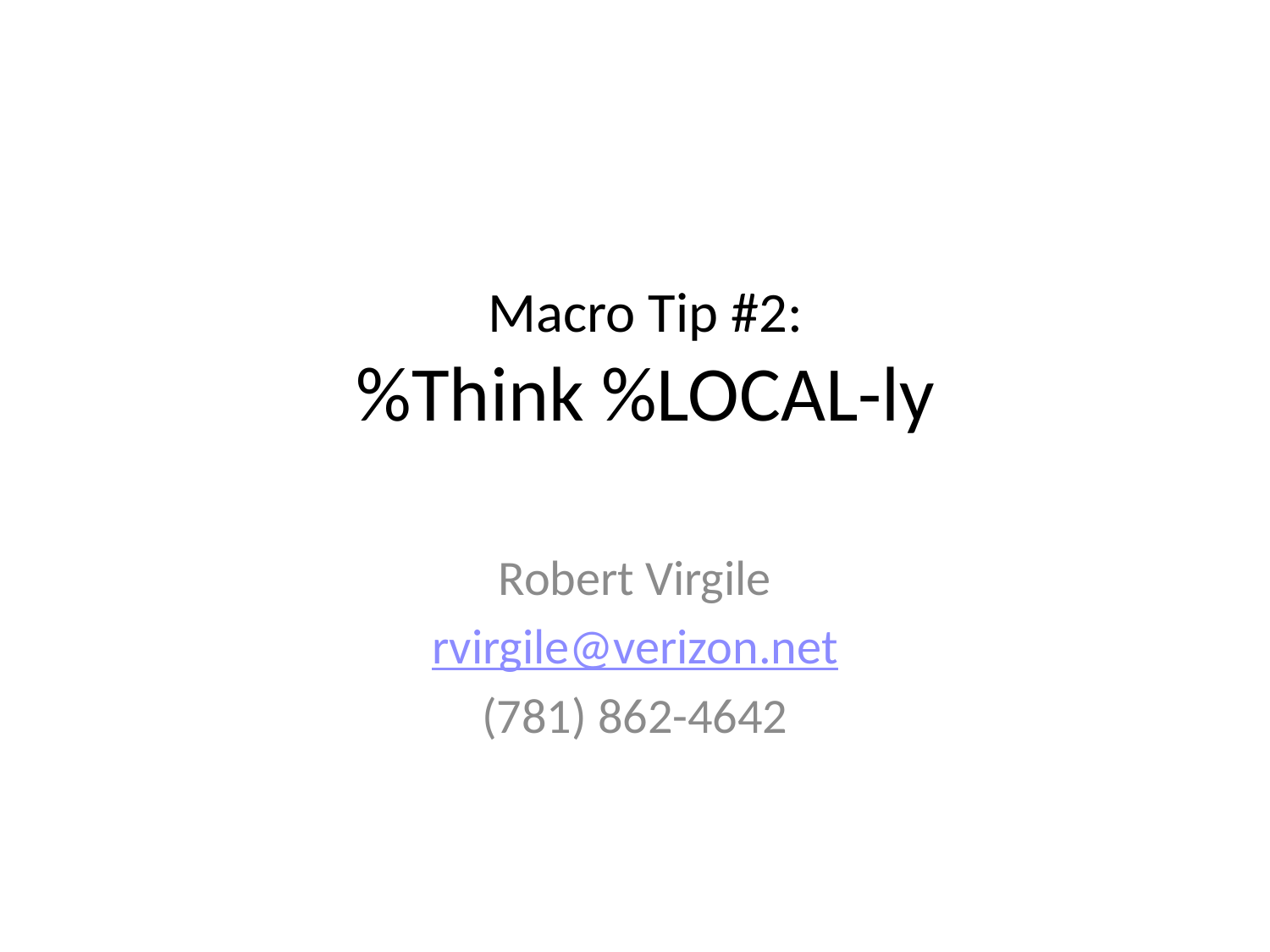

# Macro Tip #2: %Think %LOCAL-ly
Robert Virgile
rvirgile@verizon.net
(781) 862-4642